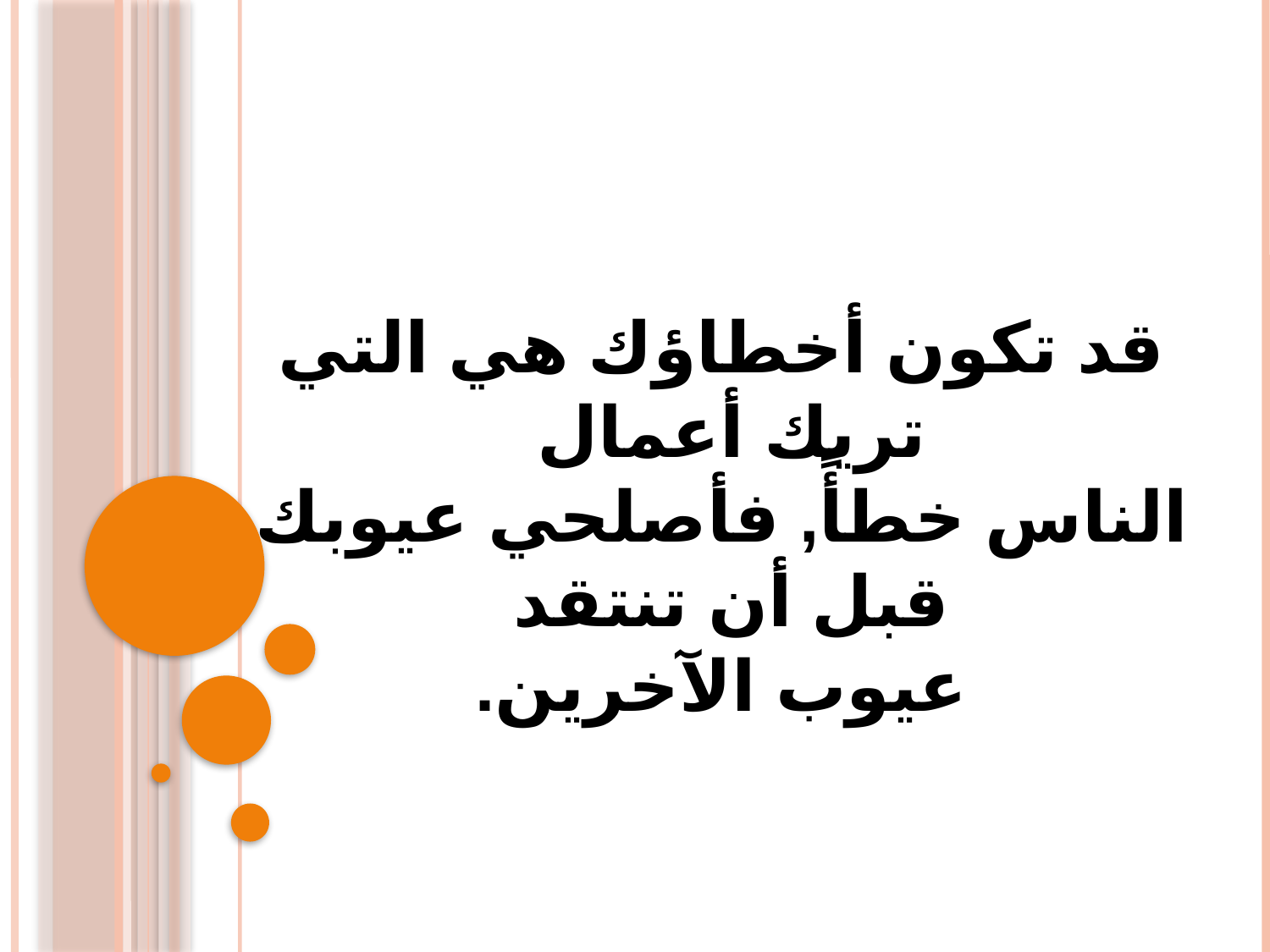

حكمة الأسبوع
قد تكون أخطاؤك هي التي تريك أعمال
الناس خطأً, فأصلحي عيوبك قبل أن تنتقد
عيوب الآخرين.